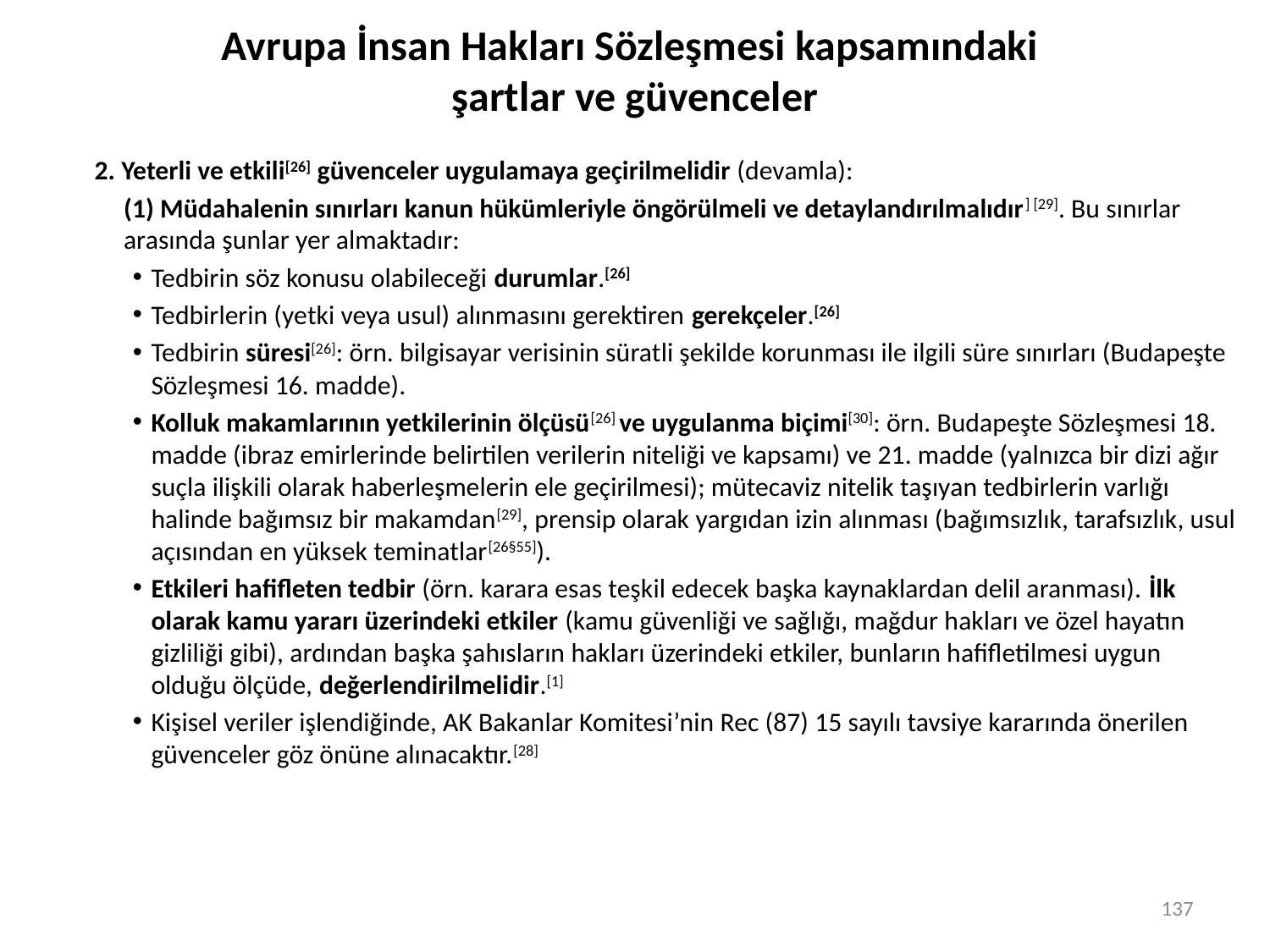

# Avrupa İnsan Hakları Sözleşmesi kapsamındaki şartlar ve güvenceler
2. Yeterli ve etkili[26] güvenceler uygulamaya geçirilmelidir (devamla):
(1) Müdahalenin sınırları kanun hükümleriyle öngörülmeli ve detaylandırılmalıdır] [29]. Bu sınırlar arasında şunlar yer almaktadır:
Tedbirin söz konusu olabileceği durumlar.[26]
Tedbirlerin (yetki veya usul) alınmasını gerektiren gerekçeler.[26]
Tedbirin süresi[26]: örn. bilgisayar verisinin süratli şekilde korunması ile ilgili süre sınırları (Budapeşte Sözleşmesi 16. madde).
Kolluk makamlarının yetkilerinin ölçüsü[26] ve uygulanma biçimi[30]: örn. Budapeşte Sözleşmesi 18. madde (ibraz emirlerinde belirtilen verilerin niteliği ve kapsamı) ve 21. madde (yalnızca bir dizi ağır suçla ilişkili olarak haberleşmelerin ele geçirilmesi); mütecaviz nitelik taşıyan tedbirlerin varlığı halinde bağımsız bir makamdan[29], prensip olarak yargıdan izin alınması (bağımsızlık, tarafsızlık, usul açısından en yüksek teminatlar[26§55]).
Etkileri hafifleten tedbir (örn. karara esas teşkil edecek başka kaynaklardan delil aranması). İlk olarak kamu yararı üzerindeki etkiler (kamu güvenliği ve sağlığı, mağdur hakları ve özel hayatın gizliliği gibi), ardından başka şahısların hakları üzerindeki etkiler, bunların hafifletilmesi uygun olduğu ölçüde, değerlendirilmelidir.[1]
Kişisel veriler işlendiğinde, AK Bakanlar Komitesi’nin Rec (87) 15 sayılı tavsiye kararında önerilen güvenceler göz önüne alınacaktır.[28]

137